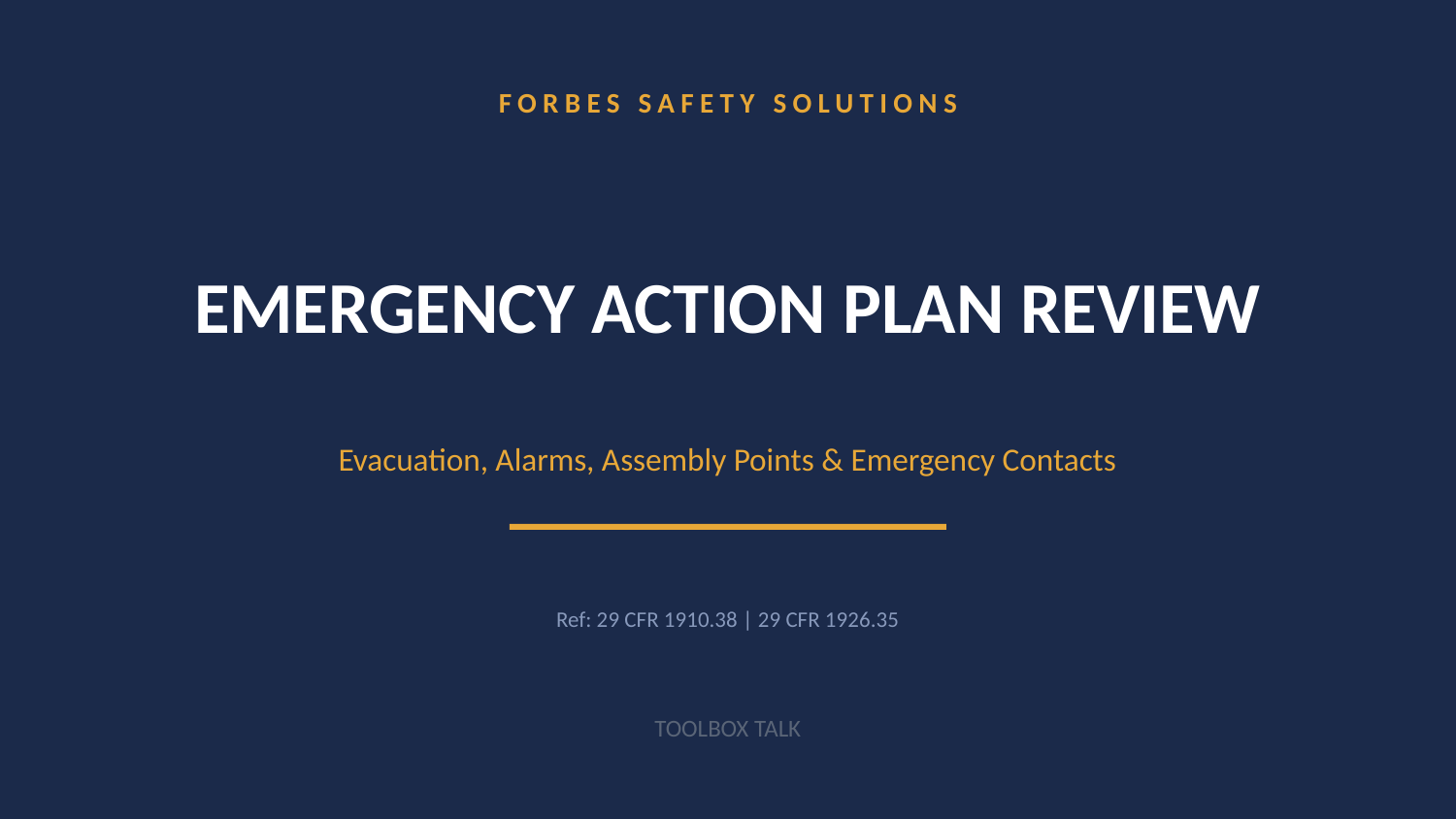

FORBES SAFETY SOLUTIONS
EMERGENCY ACTION PLAN REVIEW
Evacuation, Alarms, Assembly Points & Emergency Contacts

Ref: 29 CFR 1910.38 | 29 CFR 1926.35
TOOLBOX TALK